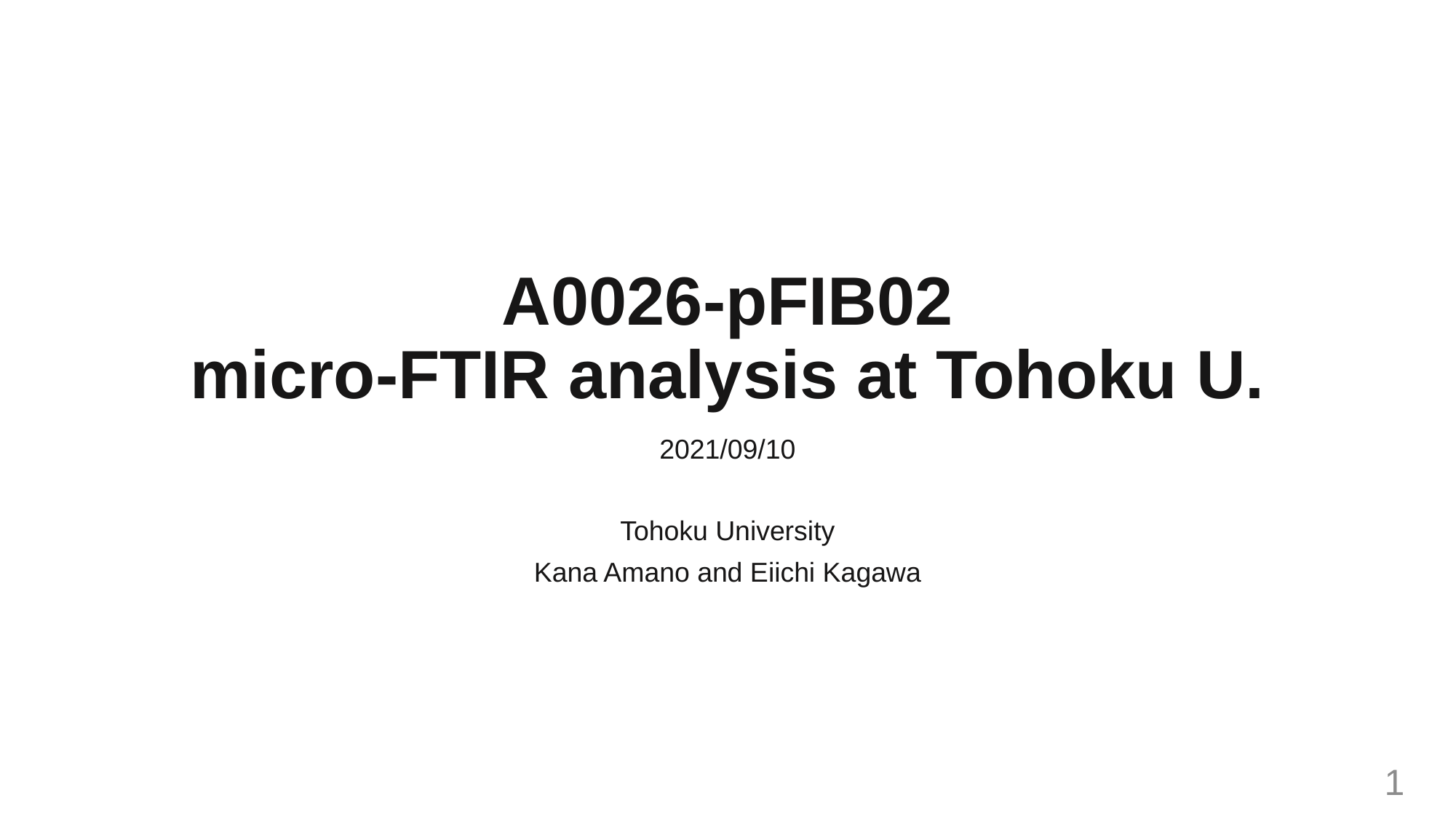

# A0026-pFIB02 micro-FTIR analysis at Tohoku U.
2021/09/10

Tohoku University
Kana Amano and Eiichi Kagawa
1